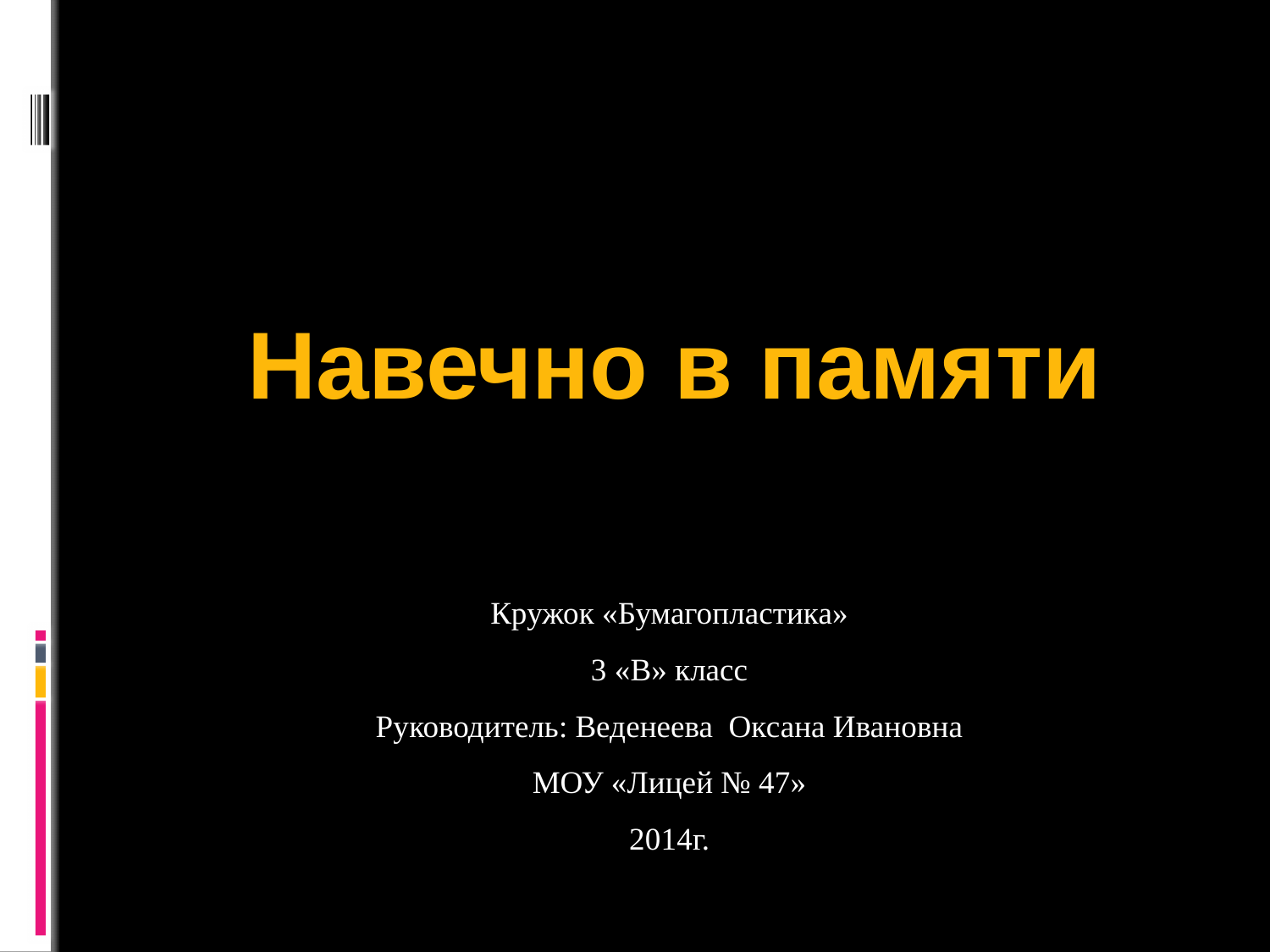

Навечно в памяти
Кружок «Бумагопластика»
3 «В» класс
Руководитель: Веденеева  Оксана Ивановна
МОУ «Лицей № 47»
2014г.